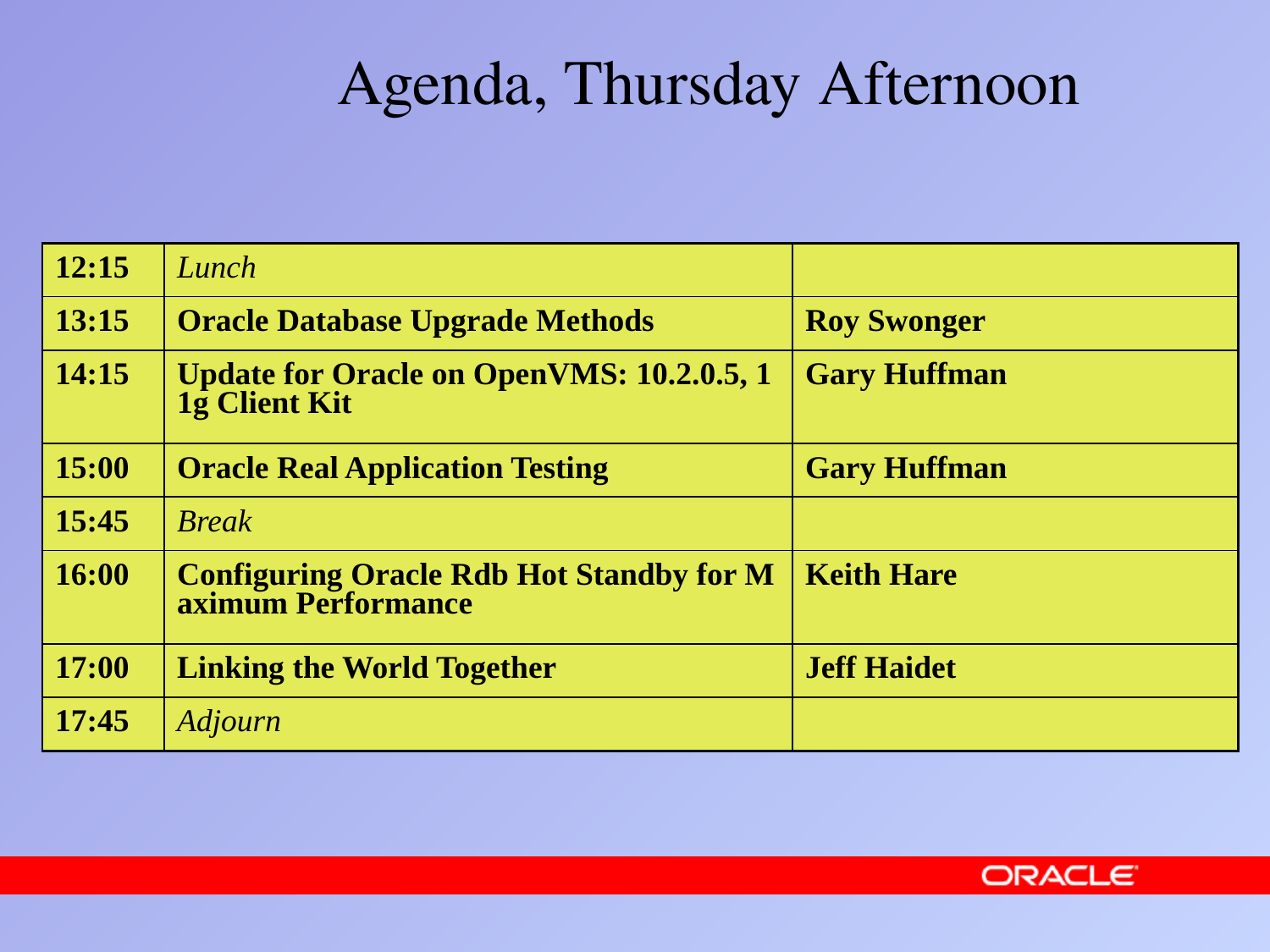

# Agenda, Thursday Afternoon
| 12:15 | Lunch |  |
| --- | --- | --- |
| 13:15 | Oracle Database Upgrade Methods | Roy Swonger |
| 14:15 | Update for Oracle on OpenVMS: 10.2.0.5, 11g Client Kit | Gary Huffman |
| 15:00 | Oracle Real Application Testing | Gary Huffman |
| 15:45 | Break |  |
| 16:00 | Configuring Oracle Rdb Hot Standby for Maximum Performance | Keith Hare |
| 17:00 | Linking the World Together | Jeff Haidet |
| 17:45 | Adjourn |  |